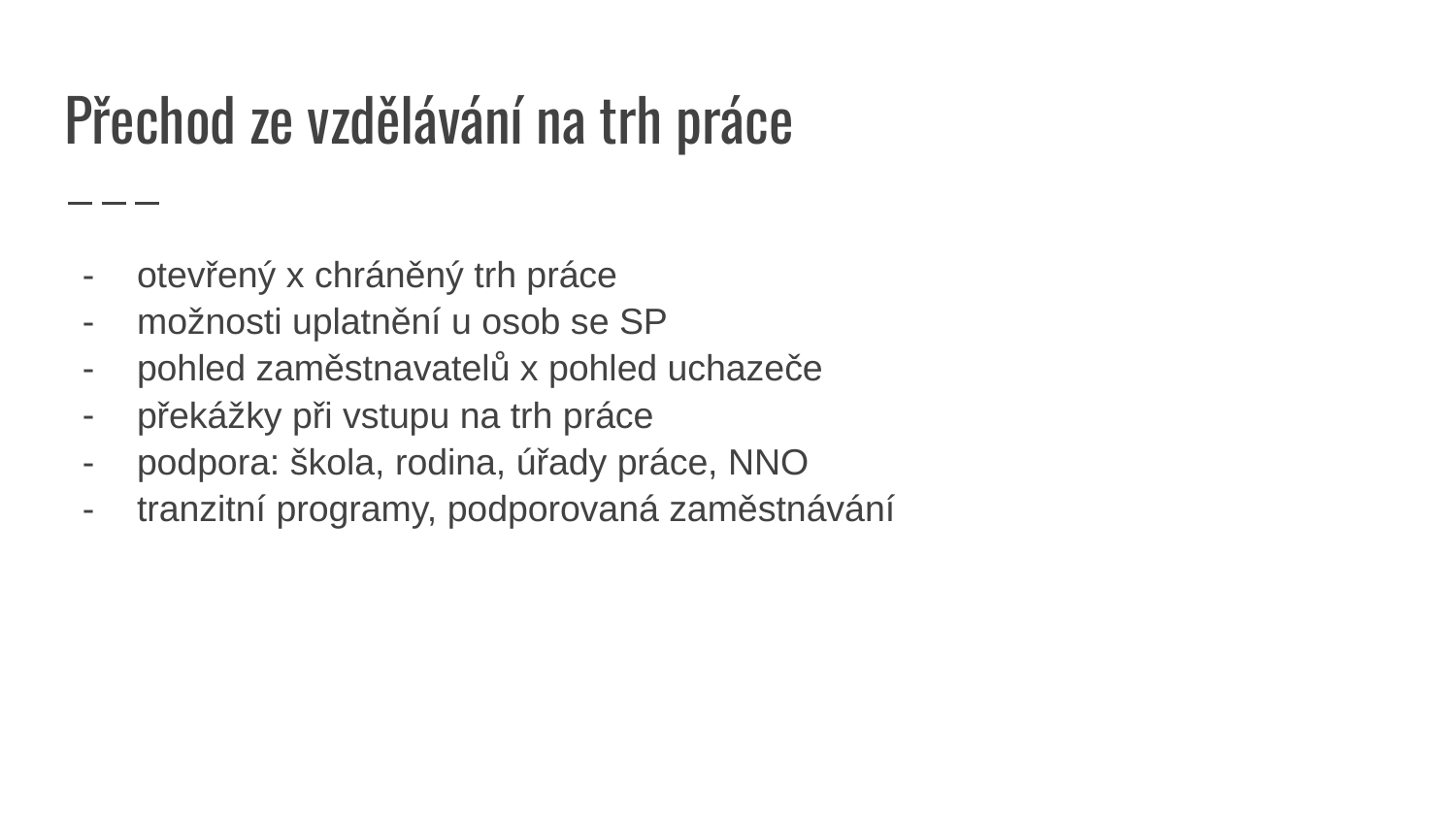

# Přechod ze vzdělávání na trh práce
otevřený x chráněný trh práce
možnosti uplatnění u osob se SP
pohled zaměstnavatelů x pohled uchazeče
překážky při vstupu na trh práce
podpora: škola, rodina, úřady práce, NNO
tranzitní programy, podporovaná zaměstnávání